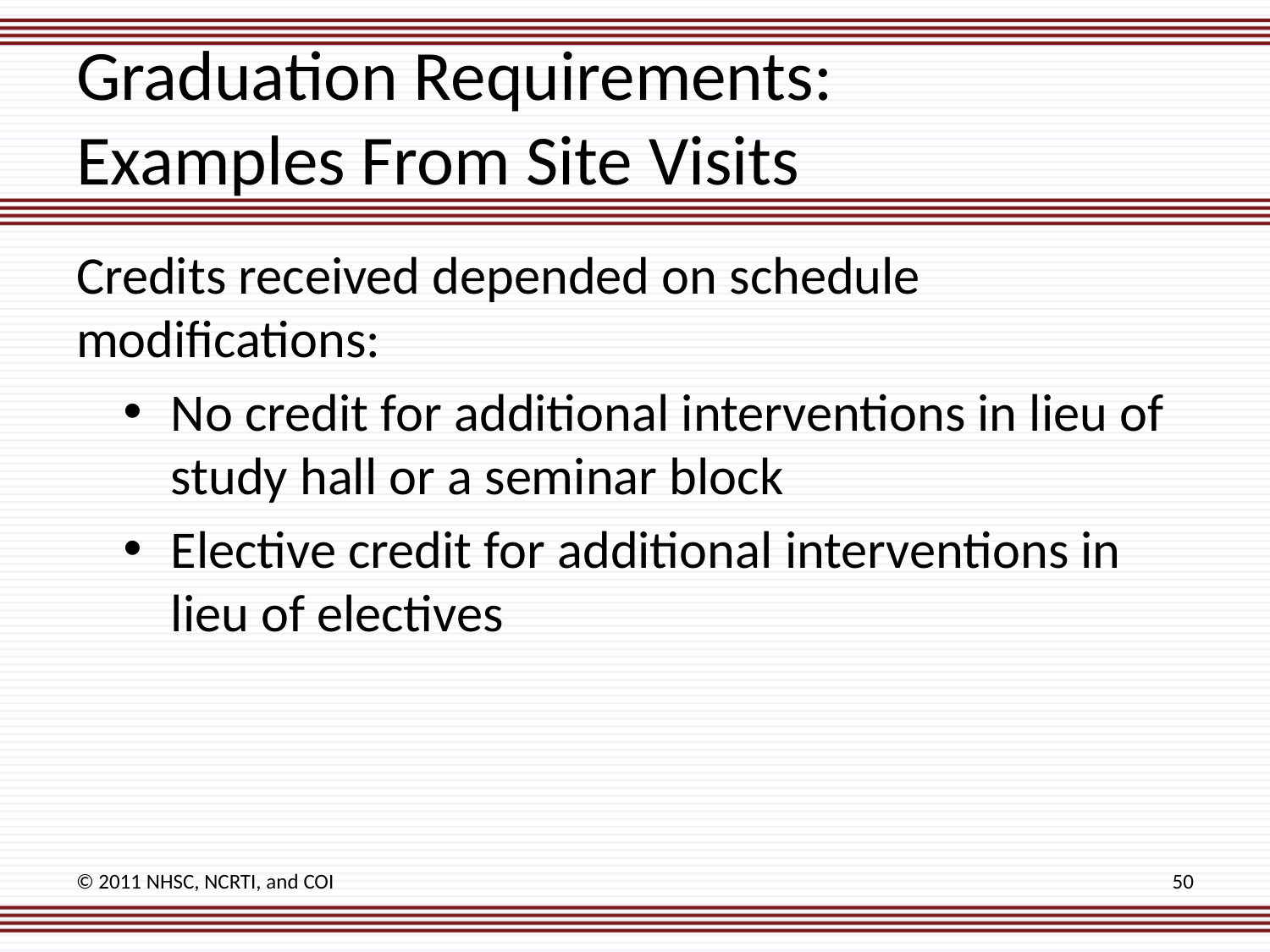

# Graduation Requirements: Examples From Site Visits
Credits received depended on schedule modifications:
No credit for additional interventions in lieu of study hall or a seminar block
Elective credit for additional interventions in lieu of electives
© 2011 NHSC, NCRTI, and COI
50